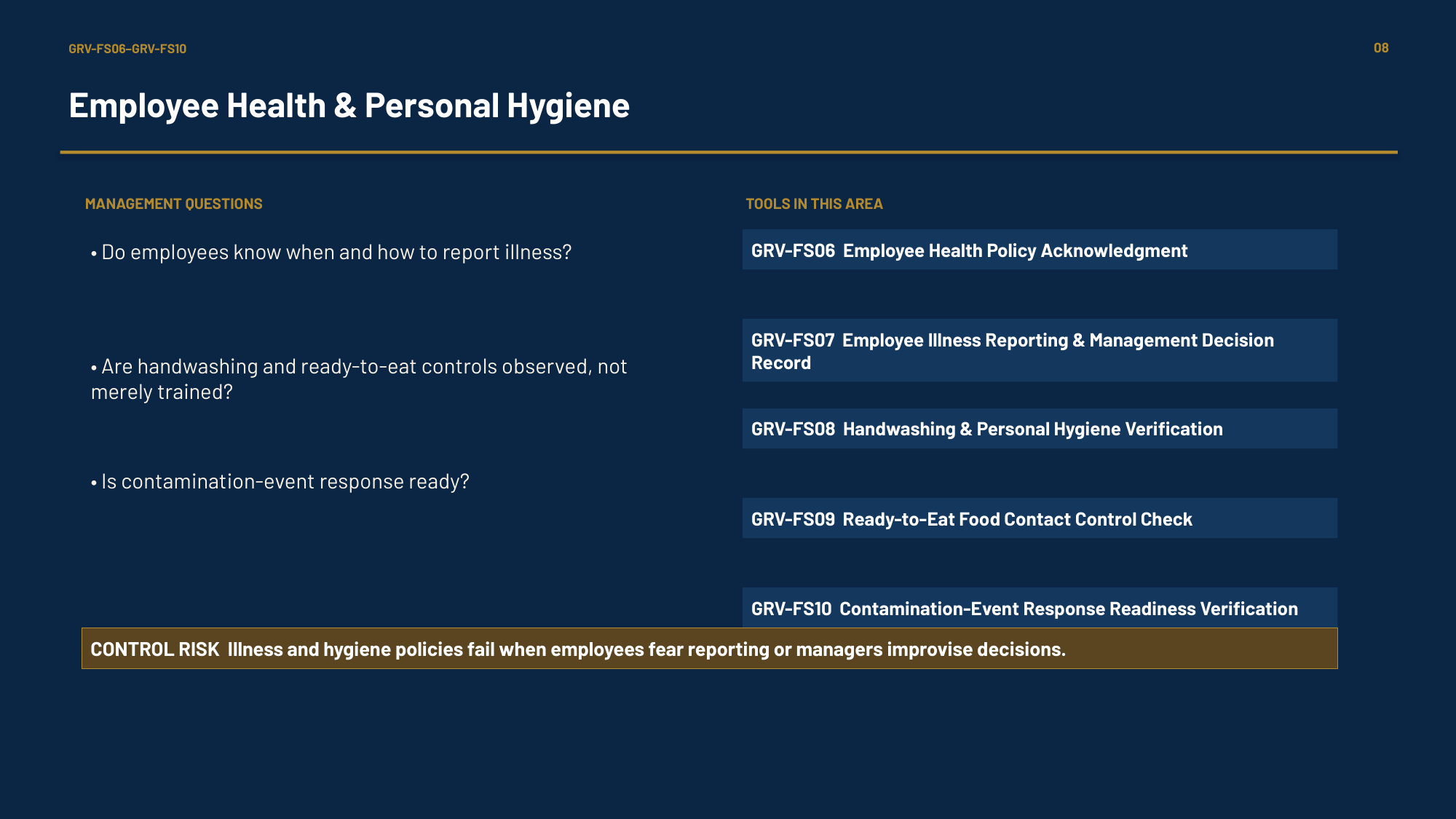

08
GRV-FS06–GRV-FS10
Employee Health & Personal Hygiene

MANAGEMENT QUESTIONS
TOOLS IN THIS AREA
• Do employees know when and how to report illness?
GRV-FS06  Employee Health Policy Acknowledgment
GRV-FS07  Employee Illness Reporting & Management Decision Record
• Are handwashing and ready-to-eat controls observed, not merely trained?
GRV-FS08  Handwashing & Personal Hygiene Verification
• Is contamination-event response ready?
GRV-FS09  Ready-to-Eat Food Contact Control Check
GRV-FS10  Contamination-Event Response Readiness Verification
CONTROL RISK  Illness and hygiene policies fail when employees fear reporting or managers improvise decisions.